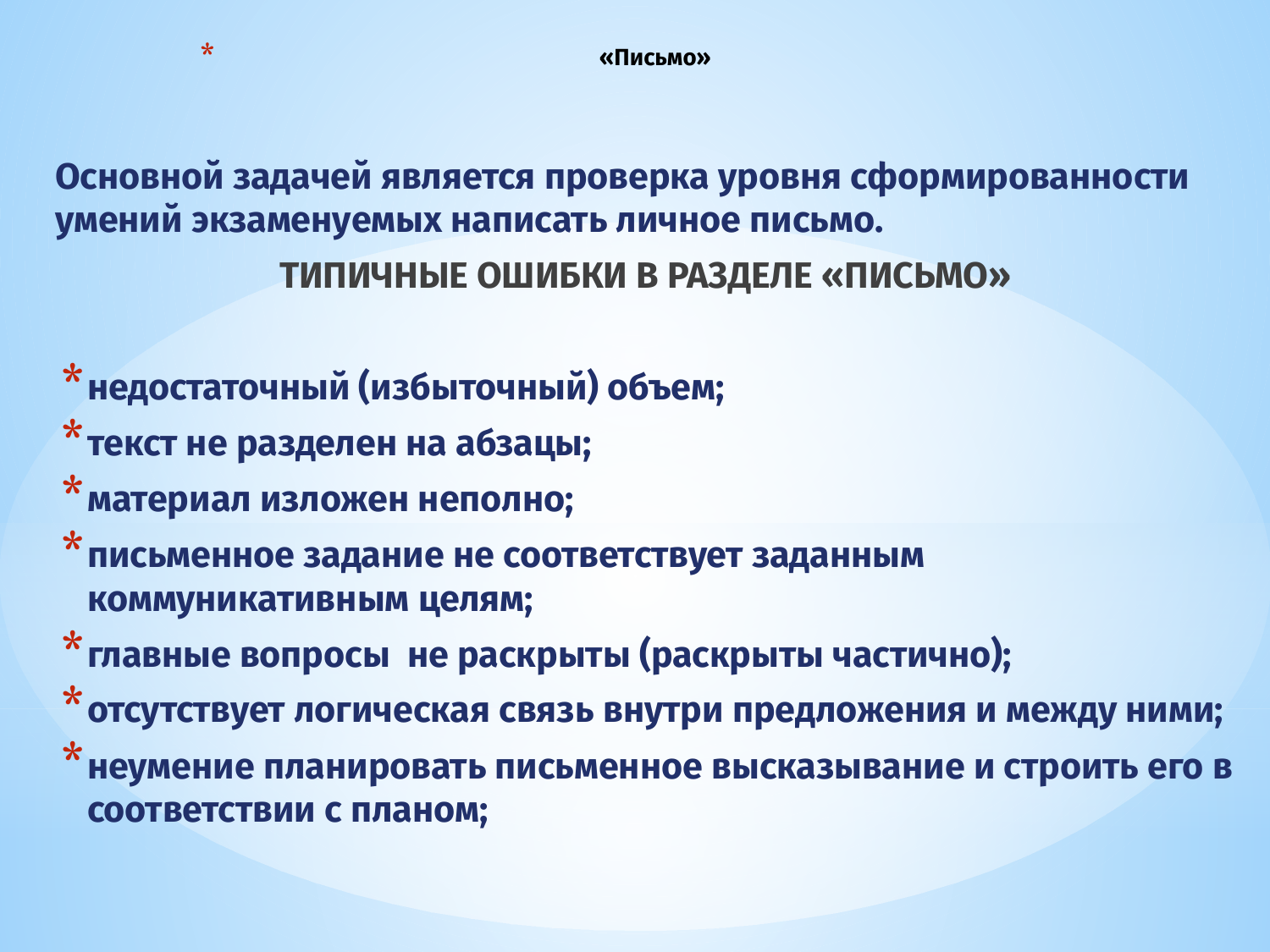

# «Письмо»
Основной задачей является проверка уровня сформированности умений экзаменуемых написать личное письмо.
ТИПИЧНЫЕ ОШИБКИ В РАЗДЕЛЕ «ПИСЬМО»

недостаточный (избыточный) объем;
текст не разделен на абзацы;
материал изложен неполно;
письменное задание не соответствует заданным коммуникативным целям;
главные вопросы  не раскрыты (раскрыты частично);
отсутствует логическая связь внутри предложения и между ними;
неумение планировать письменное высказывание и строить его в соответствии с планом;